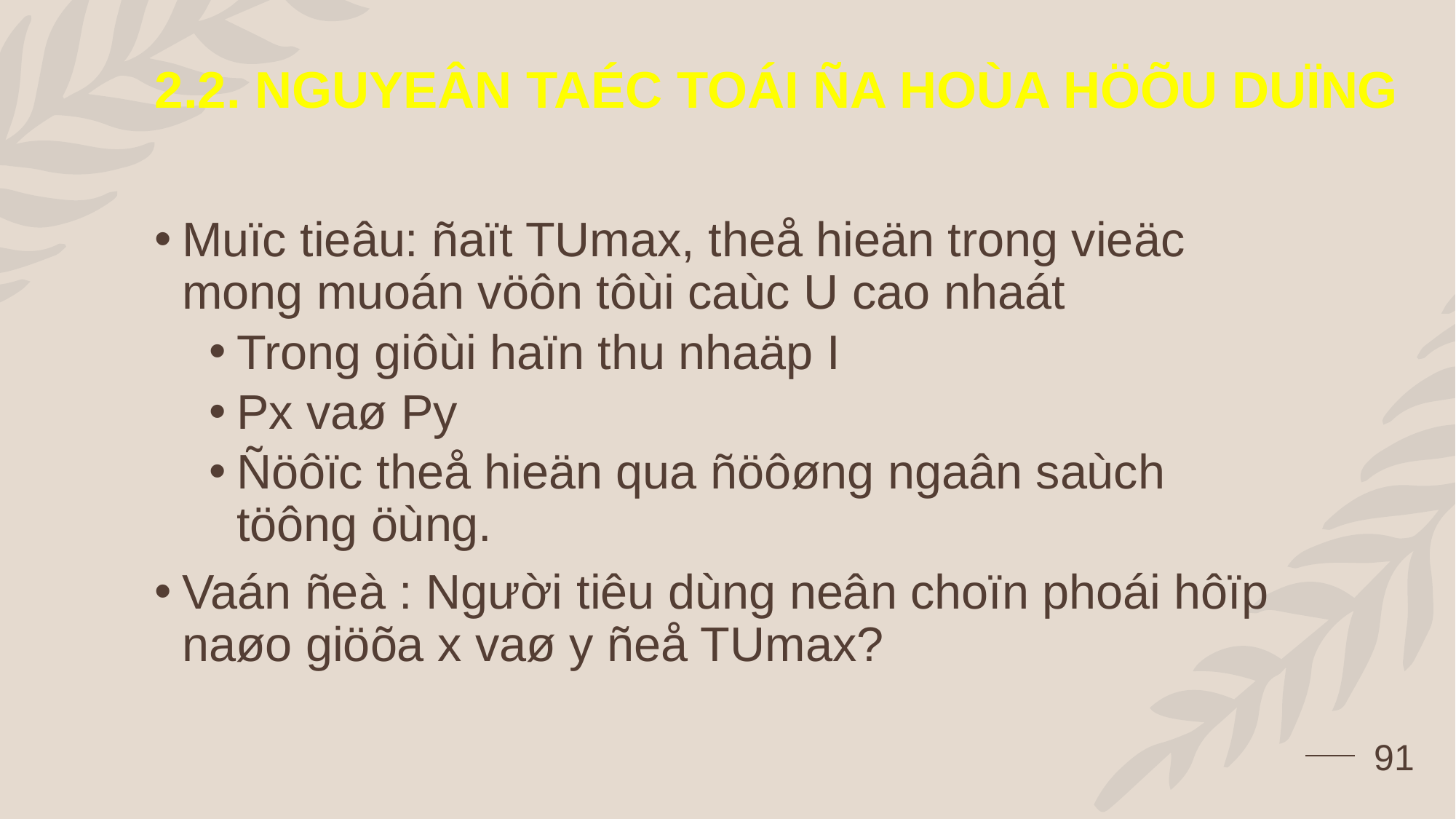

2.2. NGUYEÂN TAÉC TOÁI ÑA HOÙA HÖÕU DUÏNG
#
Muïc tieâu: ñaït TUmax, theå hieän trong vieäc mong muoán vöôn tôùi caùc U cao nhaát
Trong giôùi haïn thu nhaäp I
Px vaø Py
Ñöôïc theå hieän qua ñöôøng ngaân saùch töông öùng.
Vaán ñeà : Người tiêu dùng neân choïn phoái hôïp naøo giöõa x vaø y ñeå TUmax?
91